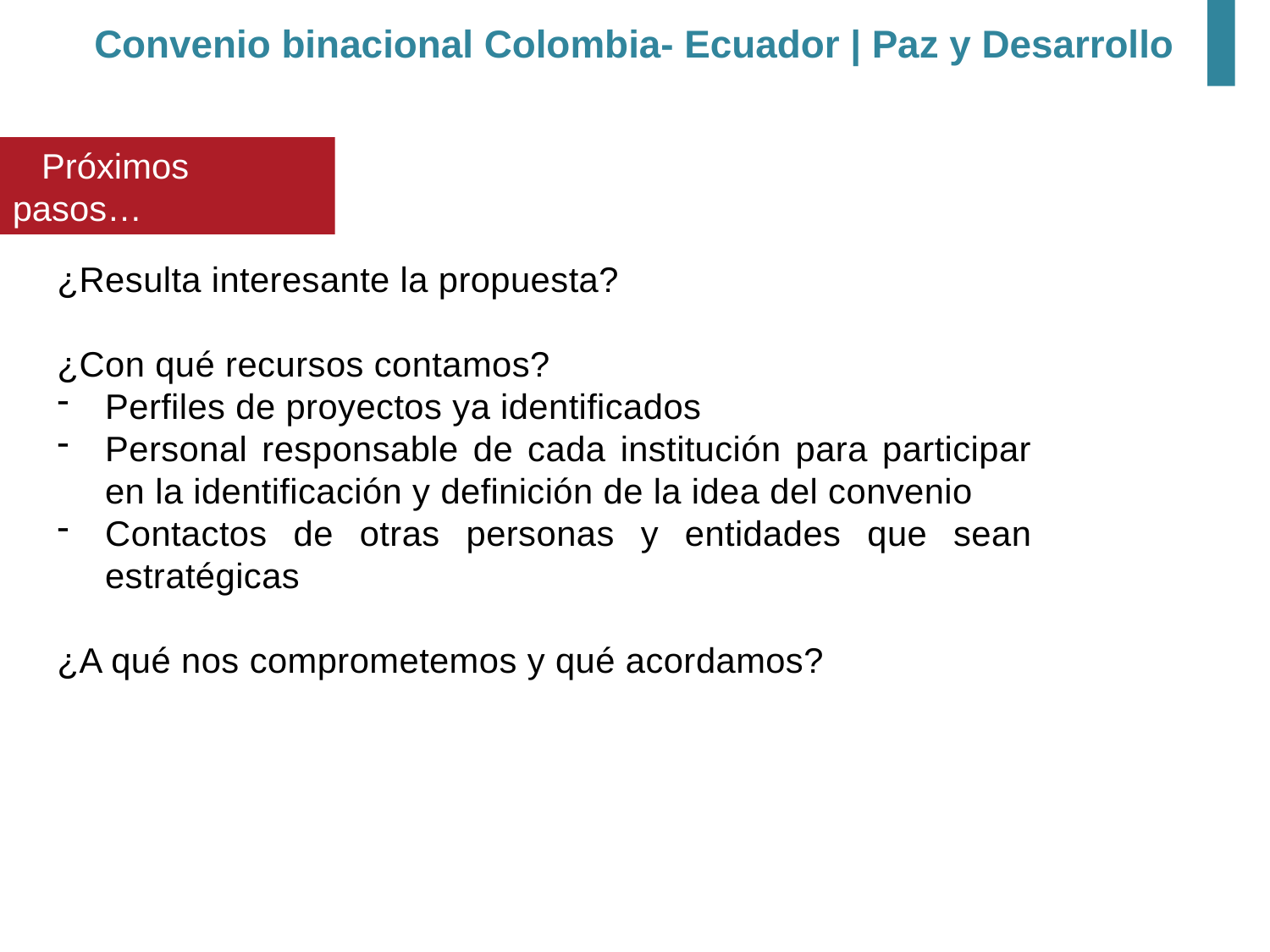

Convenio binacional Colombia- Ecuador | Paz y Desarrollo
   Próximos pasos…
¿Resulta interesante la propuesta?

¿Con qué recursos contamos?
Perfiles de proyectos ya identificados
Personal responsable de cada institución para participar en la identificación y definición de la idea del convenio
Contactos de otras personas y entidades que sean estratégicas

¿A qué nos comprometemos y qué acordamos?